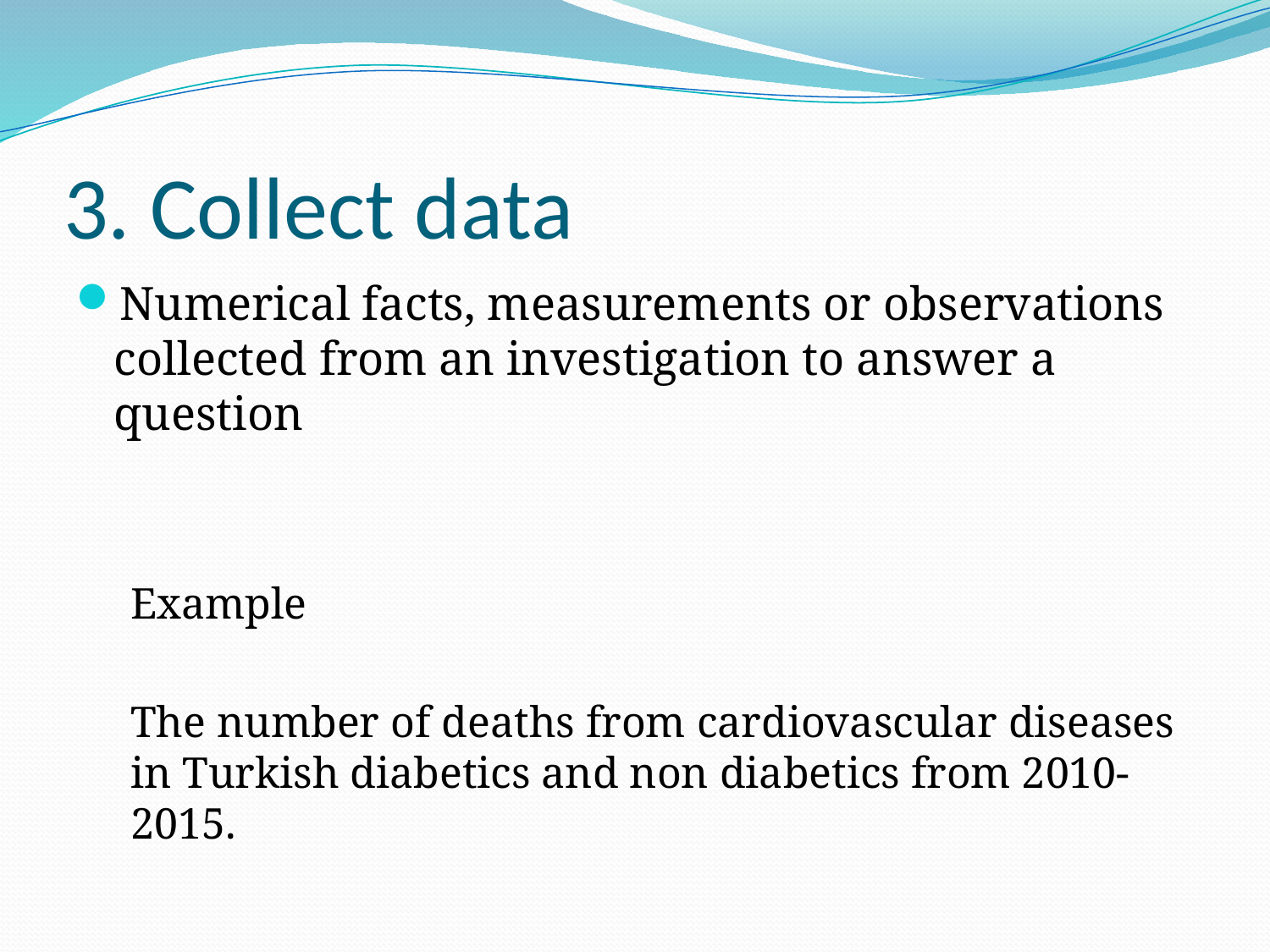

# 3. Collect data
Numerical facts, measurements or observations collected from an investigation to answer a question

Example

The number of deaths from cardiovascular diseases in Turkish diabetics and non diabetics from 2010-2015.